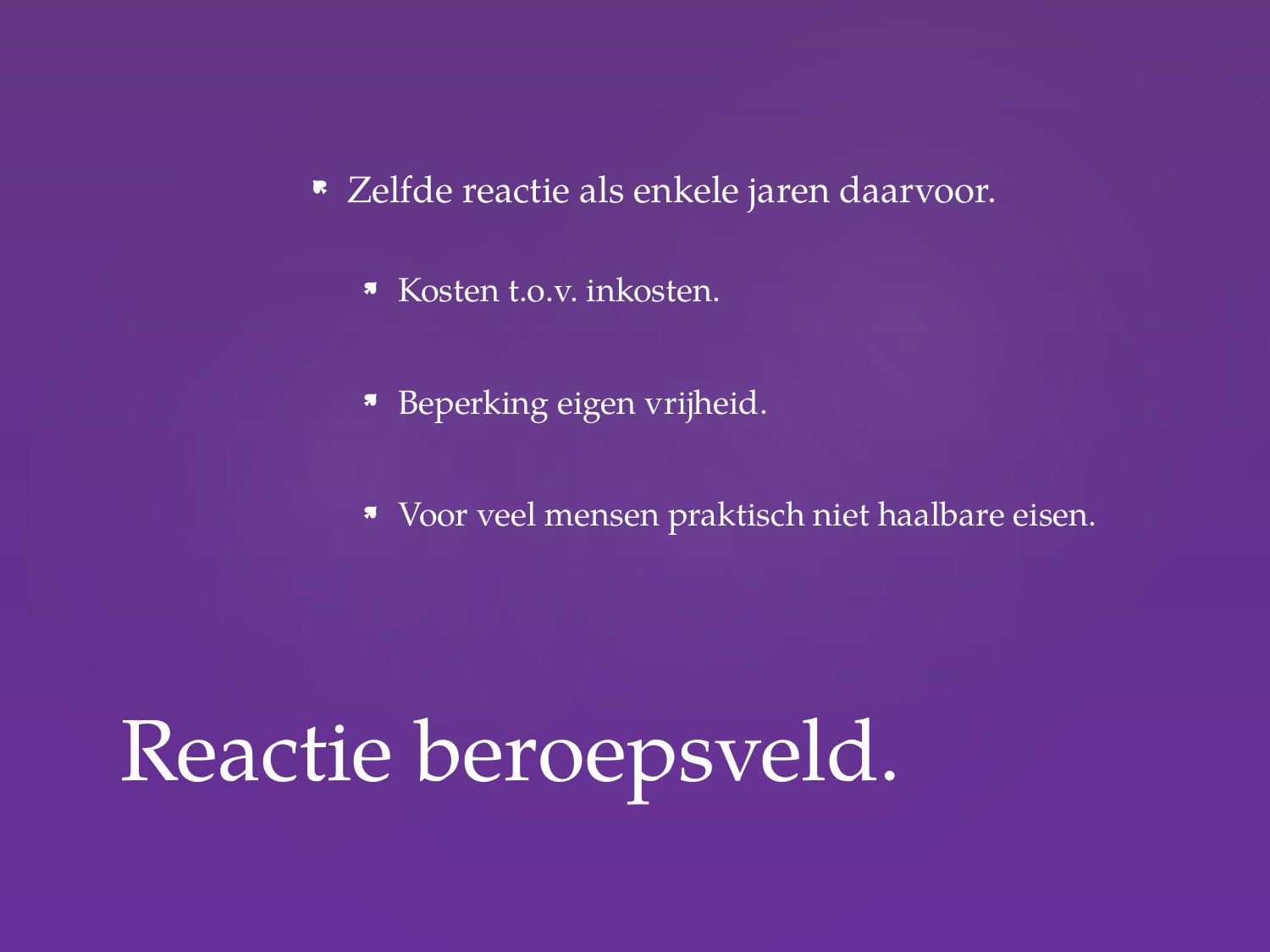

Zelfde reactie als enkele jaren daarvoor.

Kosten t.o.v. inkosten.

Beperking eigen vrijheid.

Voor veel mensen praktisch niet haalbare eisen.
# Reactie beroepsveld.